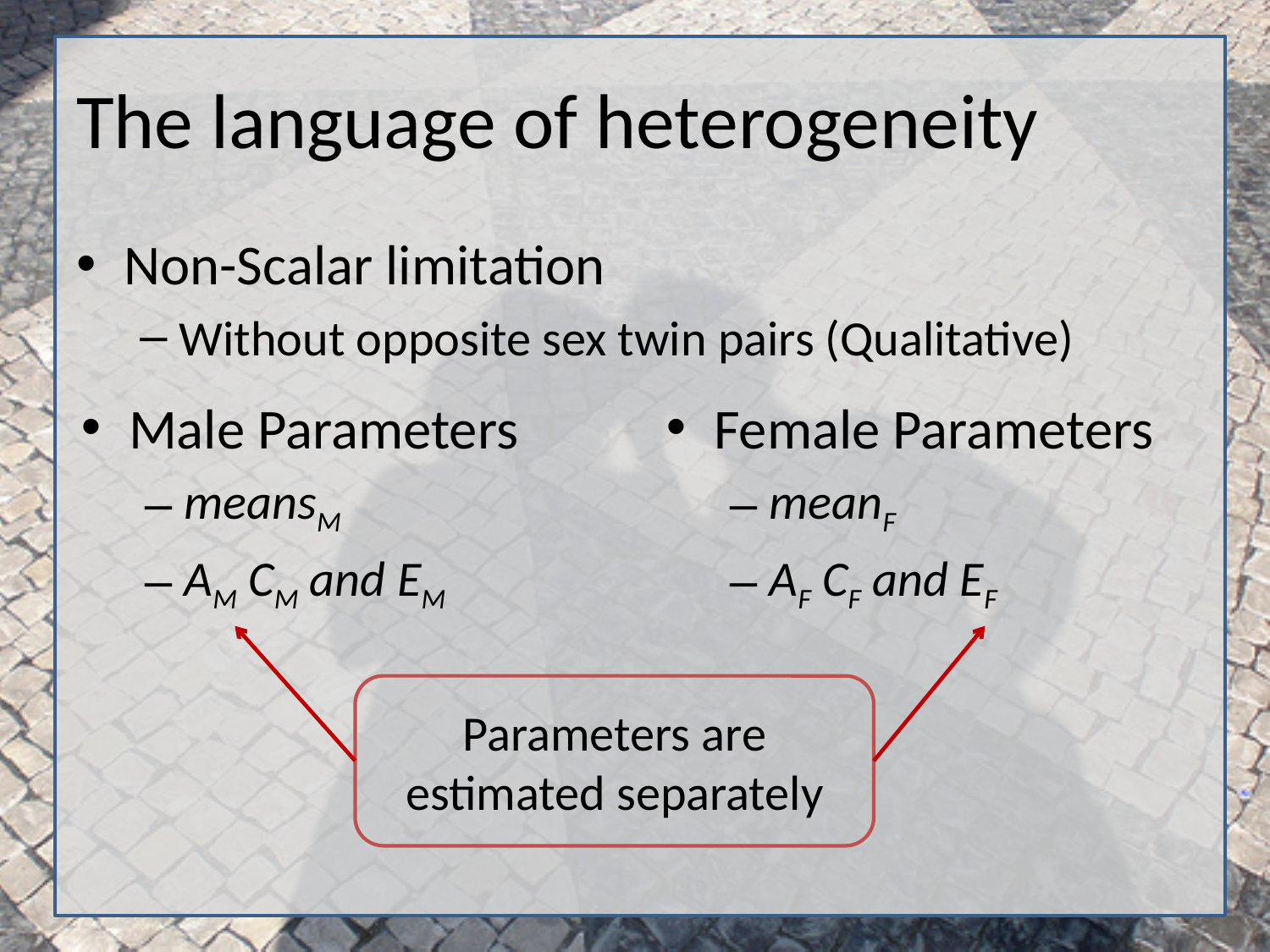

# The language of heterogeneity
Non-Scalar limitation
Without opposite sex twin pairs (Qualitative)

Male Parameters
meansM
AM CM and EM

Female Parameters
meanF
AF CF and EF

Parameters are estimated separately